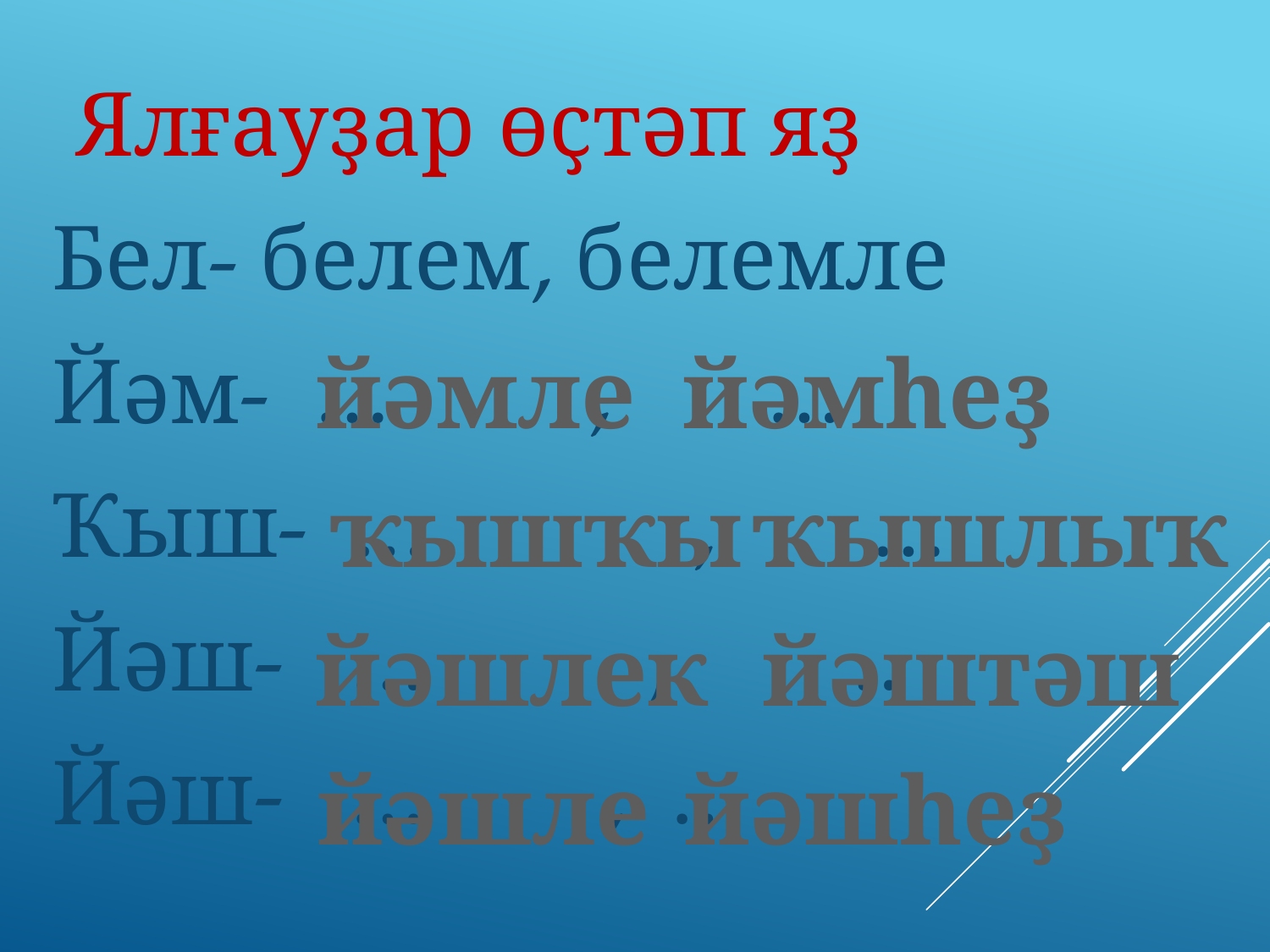

#
 Ялғауҙар өҫтәп яҙ
Бел- белем, белемле
Йәм-  …         ,       …
Ҡыш-  …            ,       …
Йәш-   …          ,       …
Йәш-   …        ,  …
йәмле
йәмһеҙ
ҡышҡы
ҡышлыҡ
йәшлек
йәштәш
йәшле
йәшһеҙ